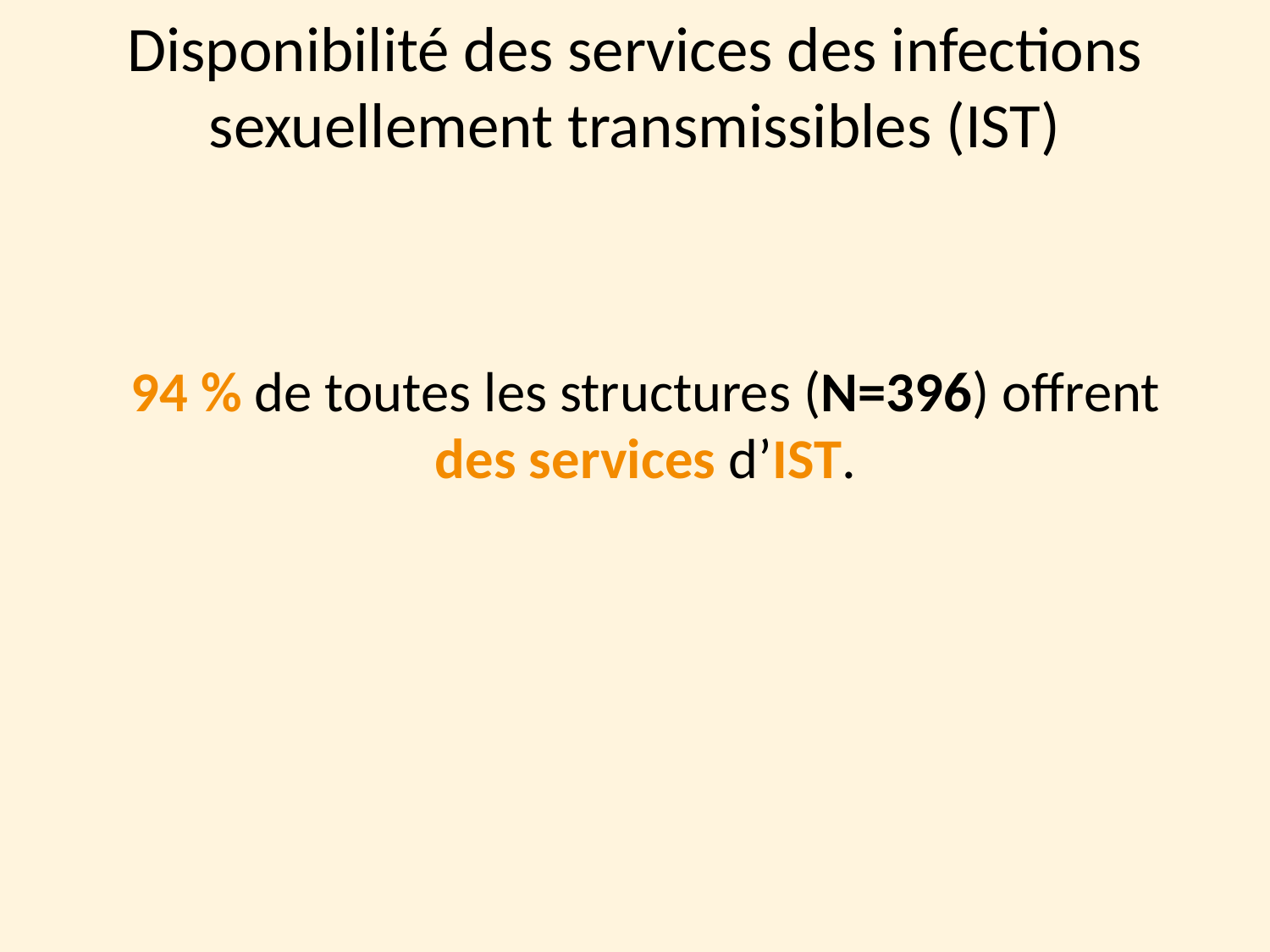

# Disponibilité des services des infections sexuellement transmissibles (IST)
94 % de toutes les structures (N=396) offrent des services d’IST.